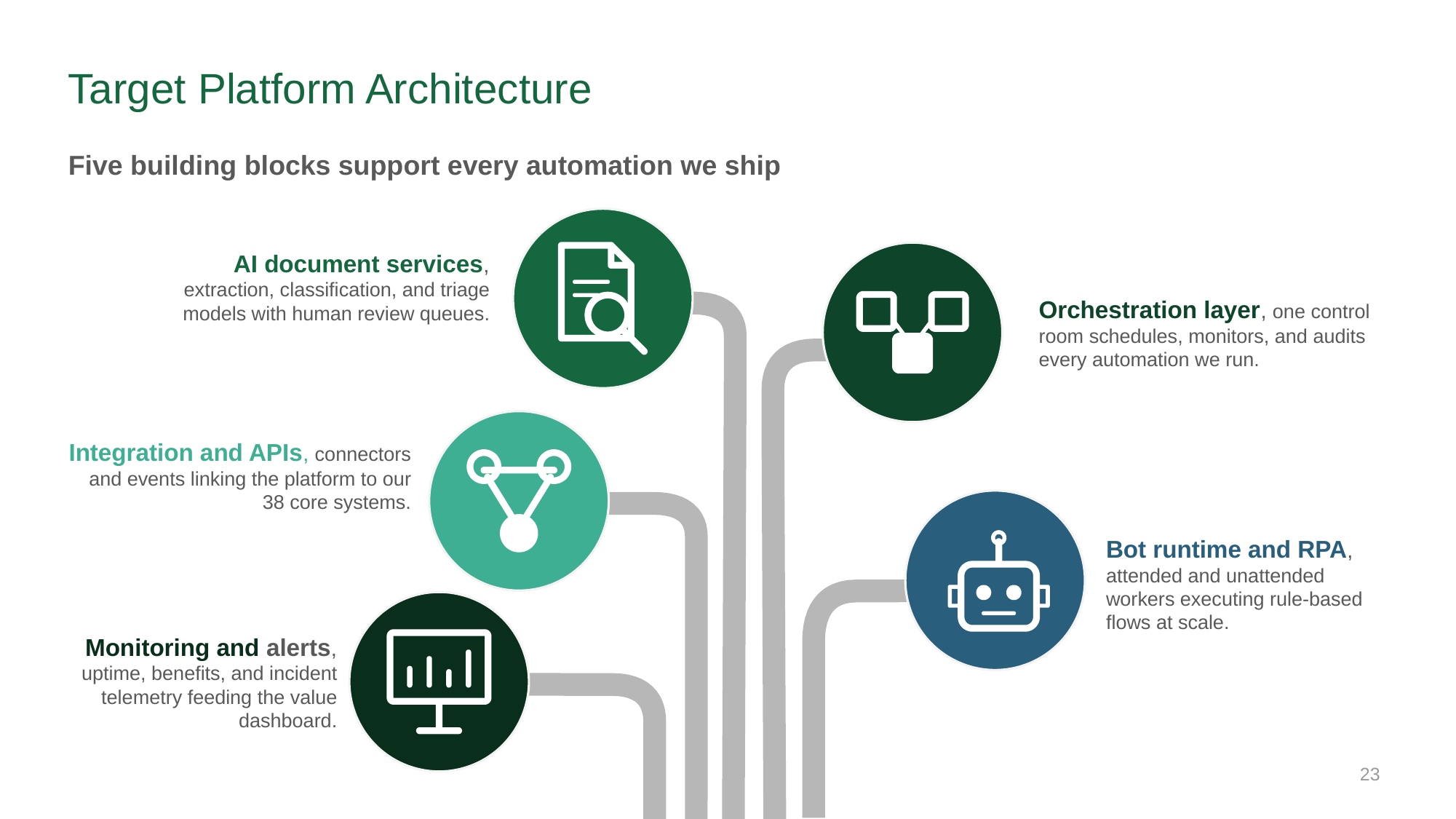

# Target Platform Architecture
Five building blocks support every automation we ship
AI document services, extraction, classification, and triage models with human review queues.

Orchestration layer, one control room schedules, monitors, and audits every automation we run.

Integration and APIs, connectors and events linking the platform to our 38 core systems.

Bot runtime and RPA, attended and unattended workers executing rule-based flows at scale.

Monitoring and alerts, uptime, benefits, and incident telemetry feeding the value dashboard.

23